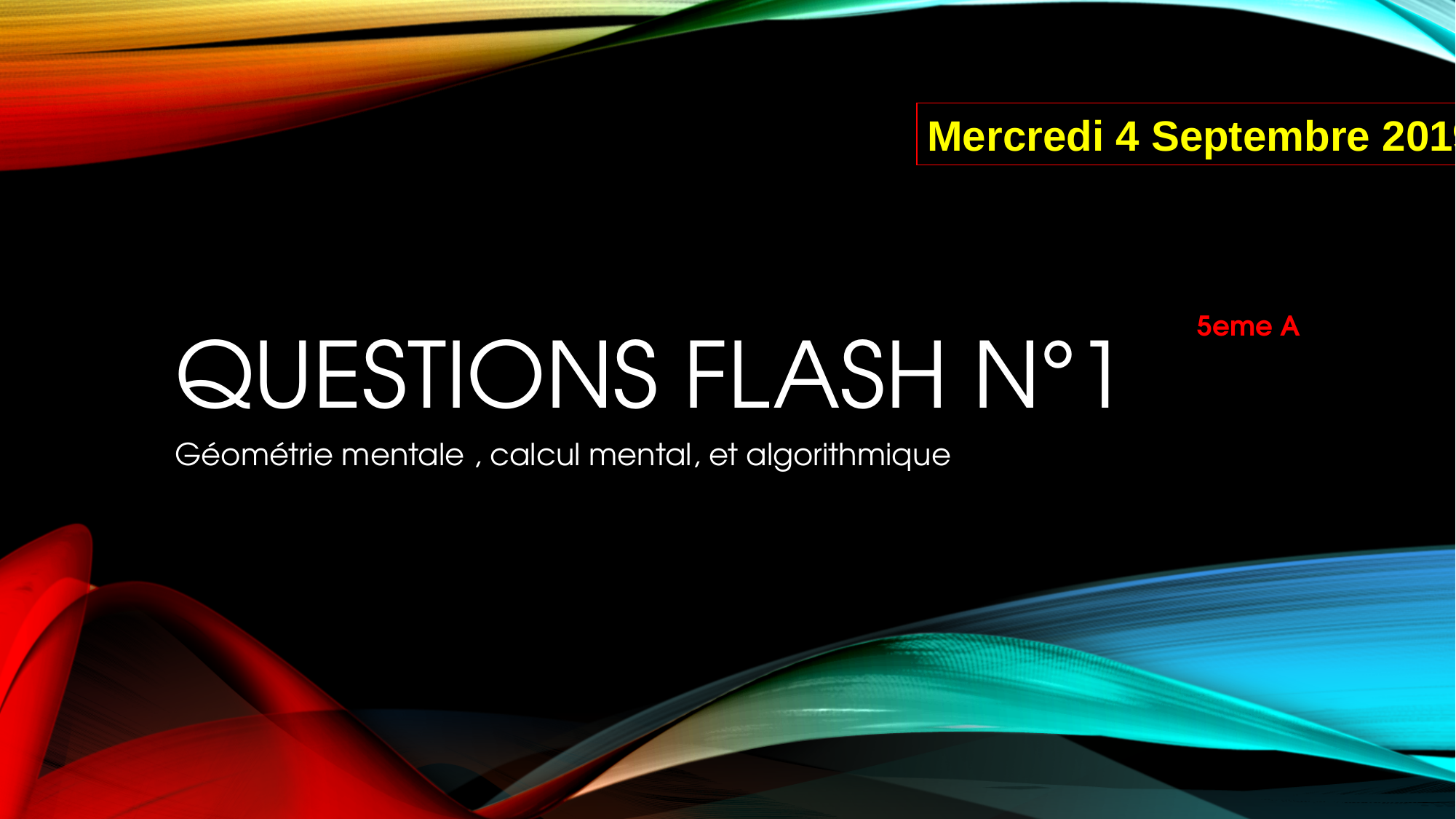

Mercredi 4 Septembre 2019
# Questions FLASH n°1
5eme A
Géométrie mentale , calcul mental, et algorithmique